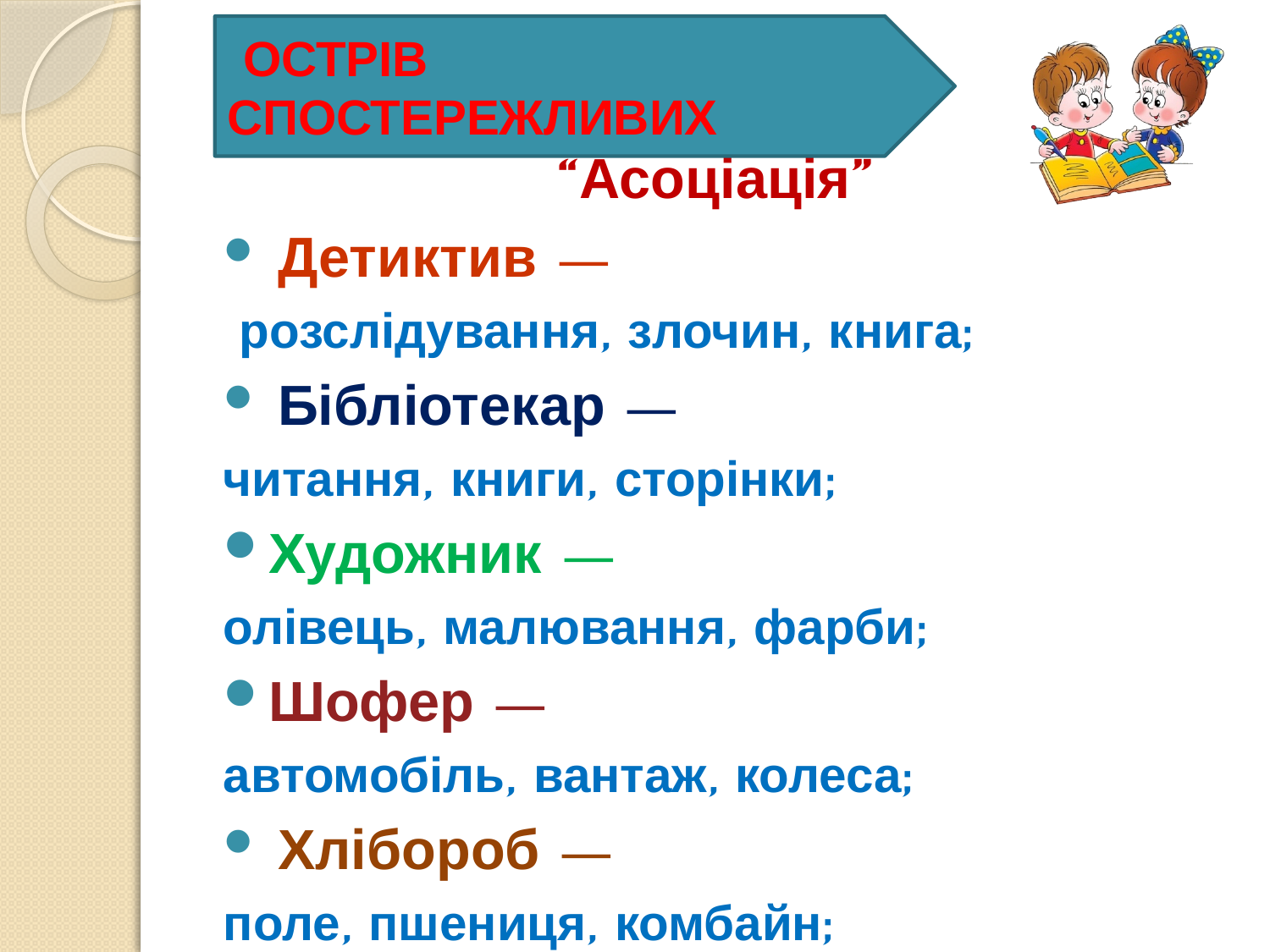

#

 ОСТРІВ СПОСТЕРЕЖЛИВИХ

 “Асоціація”
 Детиктив —
 розслідування, злочин, книга;
 Бібліотекар —
читання, книги, сторінки;
Художник —
олівець, малювання, фарби;
Шофер —
автомобіль, вантаж, колеса;
 Хлібороб —
поле, пшениця, комбайн;